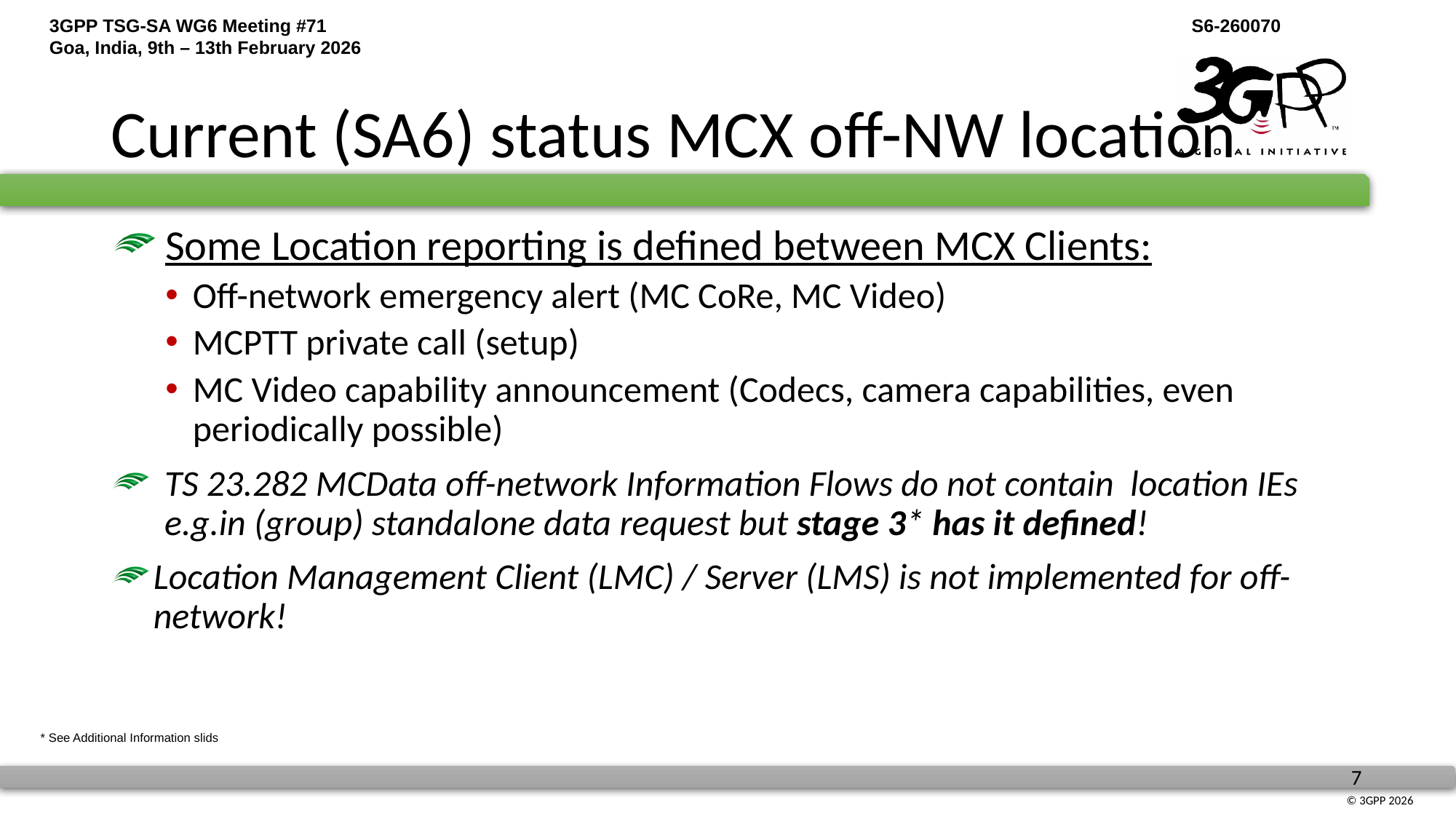

# Current (SA6) status MCX off-NW location
 Some Location reporting is defined between MCX Clients:
Off-network emergency alert (MC CoRe, MC Video)
MCPTT private call (setup)
MC Video capability announcement (Codecs, camera capabilities, even periodically possible)
TS 23.282 MCData off-network Information Flows do not contain  location IEs e.g.in (group) standalone data request but stage 3* has it defined!
Location Management Client (LMC) / Server (LMS) is not implemented for off- network!
* See Additional Information slids